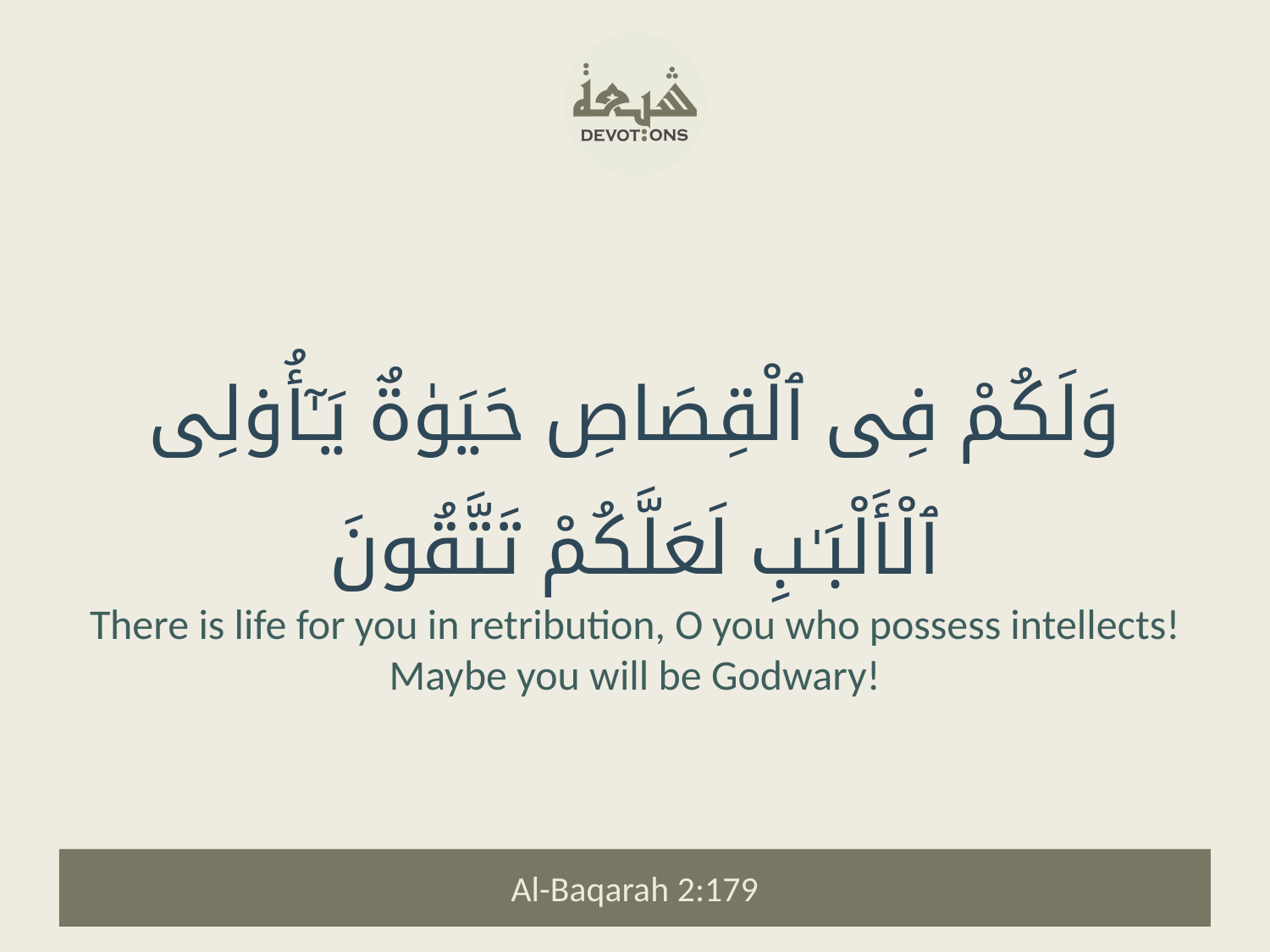

وَلَكُمْ فِى ٱلْقِصَاصِ حَيَوٰةٌ يَـٰٓأُو۟لِى ٱلْأَلْبَـٰبِ لَعَلَّكُمْ تَتَّقُونَ
There is life for you in retribution, O you who possess intellects! Maybe you will be Godwary!
Al-Baqarah 2:179